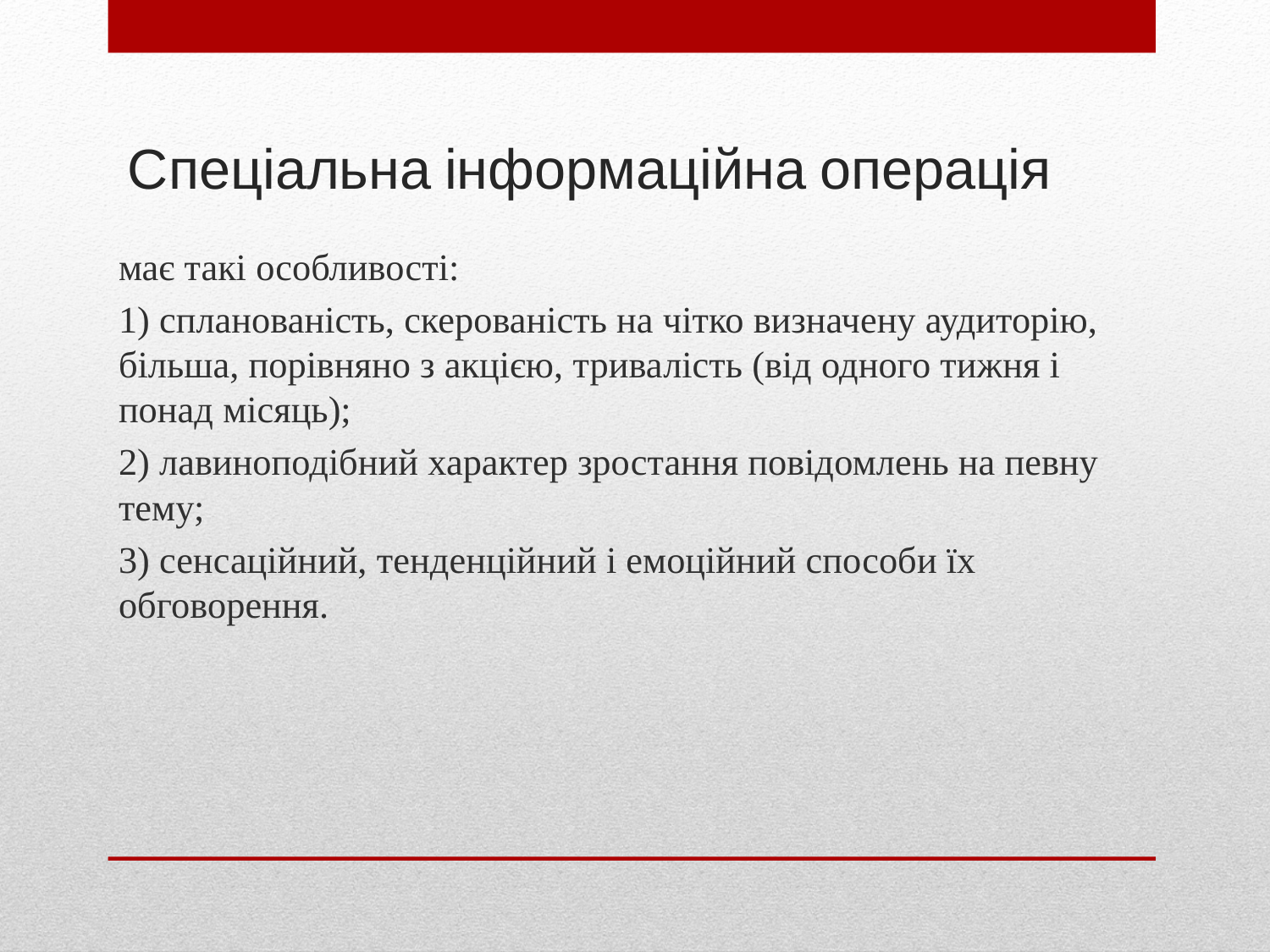

# Спеціальна інформаційна операція
має такі особливості:
1) спланованість, скерованість на чітко визначену аудиторію, більша, порівняно з акцією, тривалість (від одного тижня і понад місяць);
2) лавиноподібний характер зростання повідомлень на певну тему;
3) сенсаційний, тенденційний і емоційний способи їх обговорення.